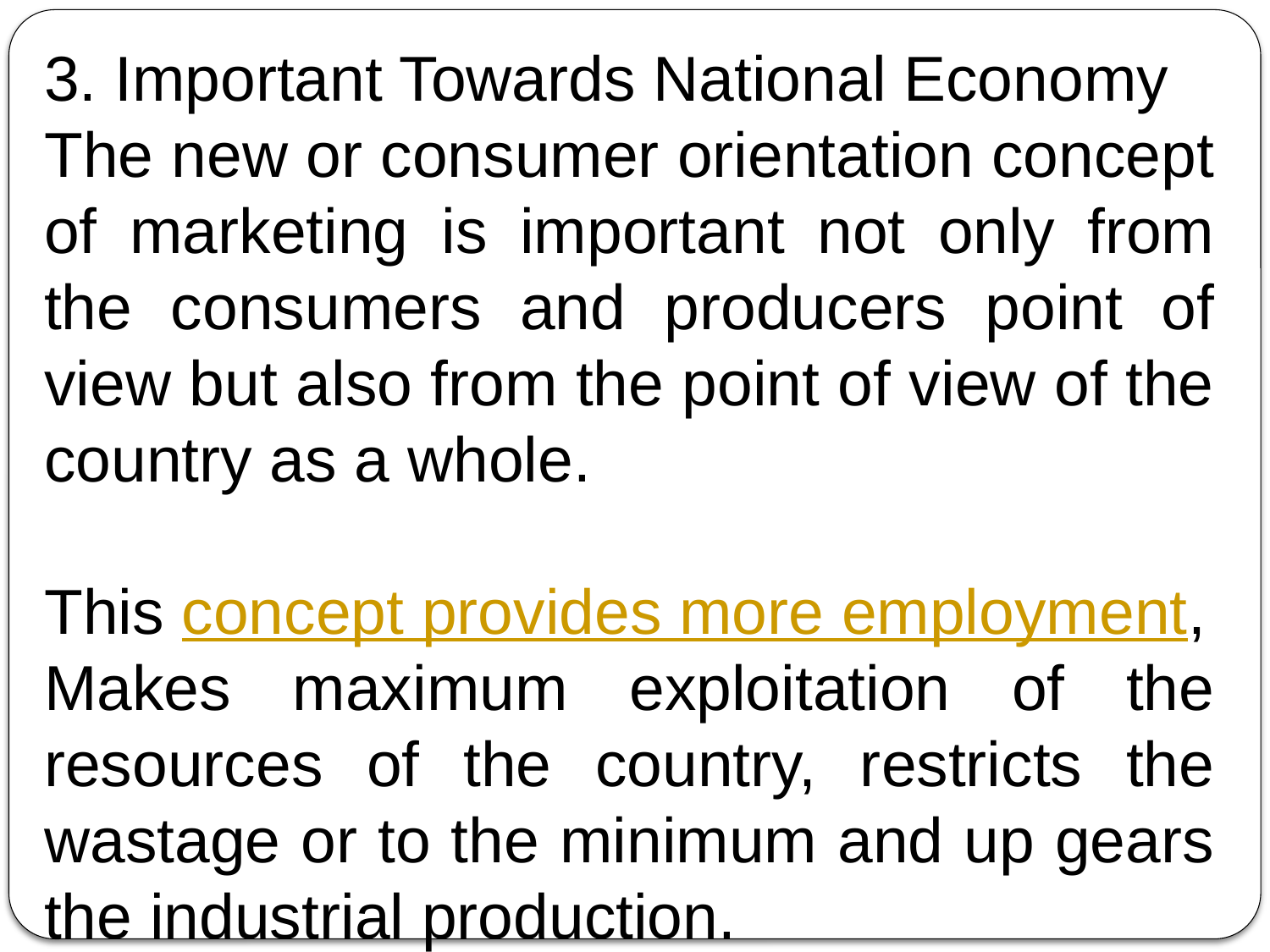

3. Important Towards National Economy
The new or consumer orientation concept of marketing is important not only from the consumers and producers point of view but also from the point of view of the country as a whole.

This concept provides more employment, Makes maximum exploitation of the resources of the country, restricts the wastage or to the minimum and up gears the industrial production.